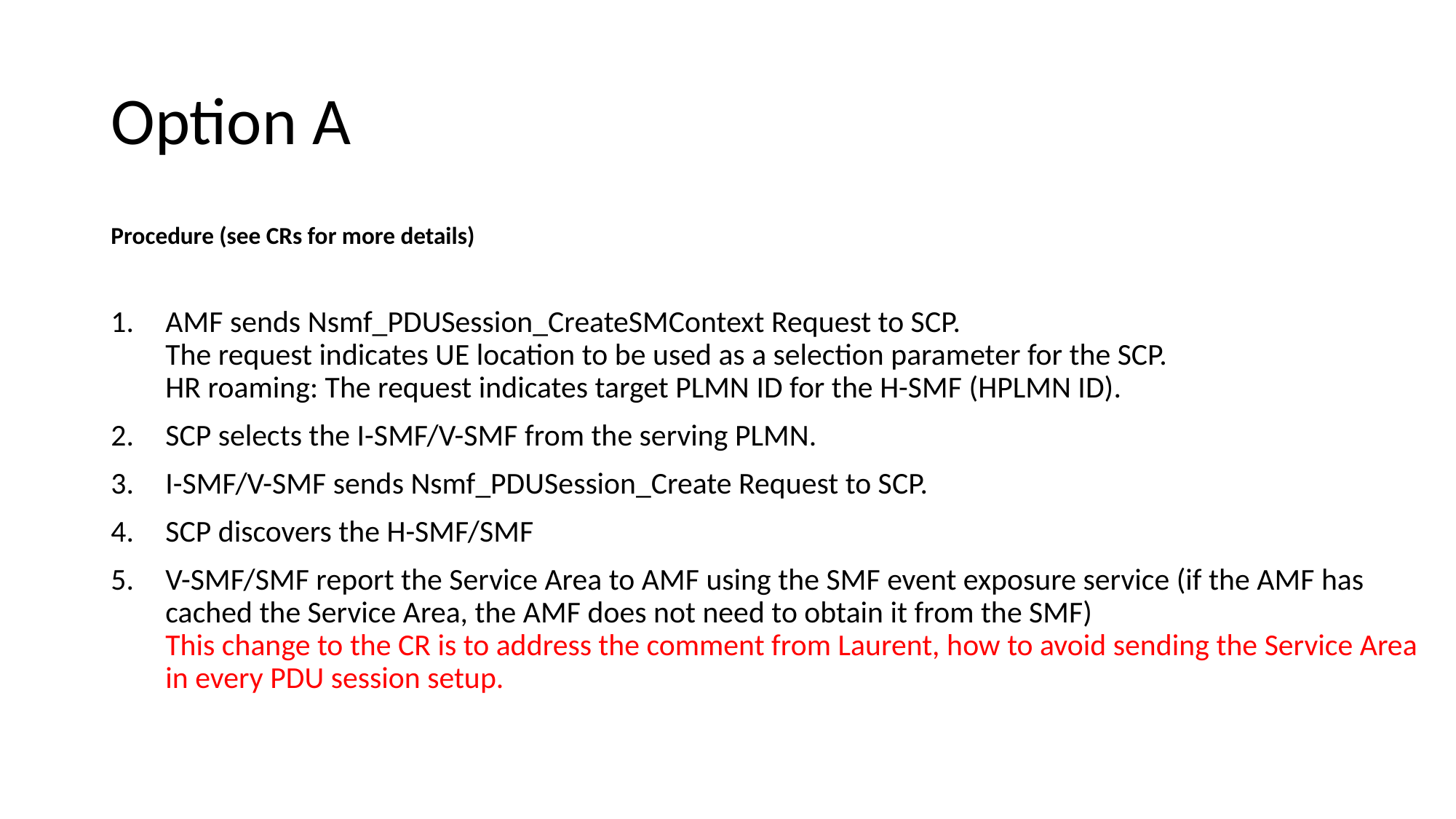

# Option A
Procedure (see CRs for more details)

AMF sends Nsmf_PDUSession_CreateSMContext Request to SCP.
The request indicates UE location to be used as a selection parameter for the SCP.
HR roaming: The request indicates target PLMN ID for the H-SMF (HPLMN ID).
SCP selects the I-SMF/V-SMF from the serving PLMN.
I-SMF/V-SMF sends Nsmf_PDUSession_Create Request to SCP.
SCP discovers the H-SMF/SMF
V-SMF/SMF report the Service Area to AMF using the SMF event exposure service (if the AMF has cached the Service Area, the AMF does not need to obtain it from the SMF)
This change to the CR is to address the comment from Laurent, how to avoid sending the Service Area in every PDU session setup.